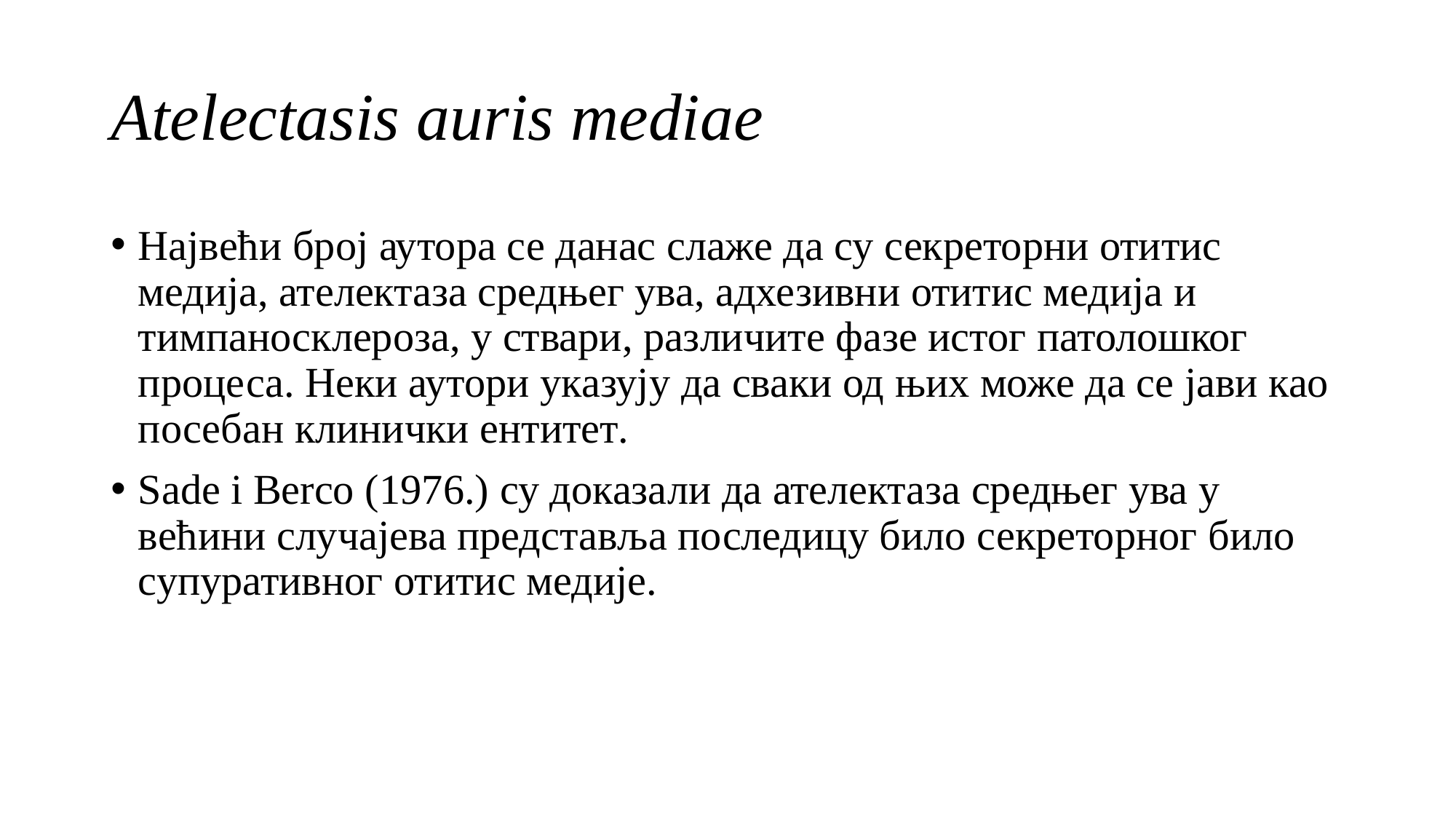

# Atelectasis auris mediae
Највећи број аутора се данас слаже да су секреторни отитис медија, ателектаза средњег ува, адхезивни отитис медија и тимпаносклероза, у ствари, различите фазе истог патолошког процеса. Неки аутори указују да сваки од њих може да се јави као посебан клинички ентитет.
Sade i Berco (1976.) су доказали да ателектаза средњег ува у већини случајева представља последицу било секреторног било супуративног отитис медије.